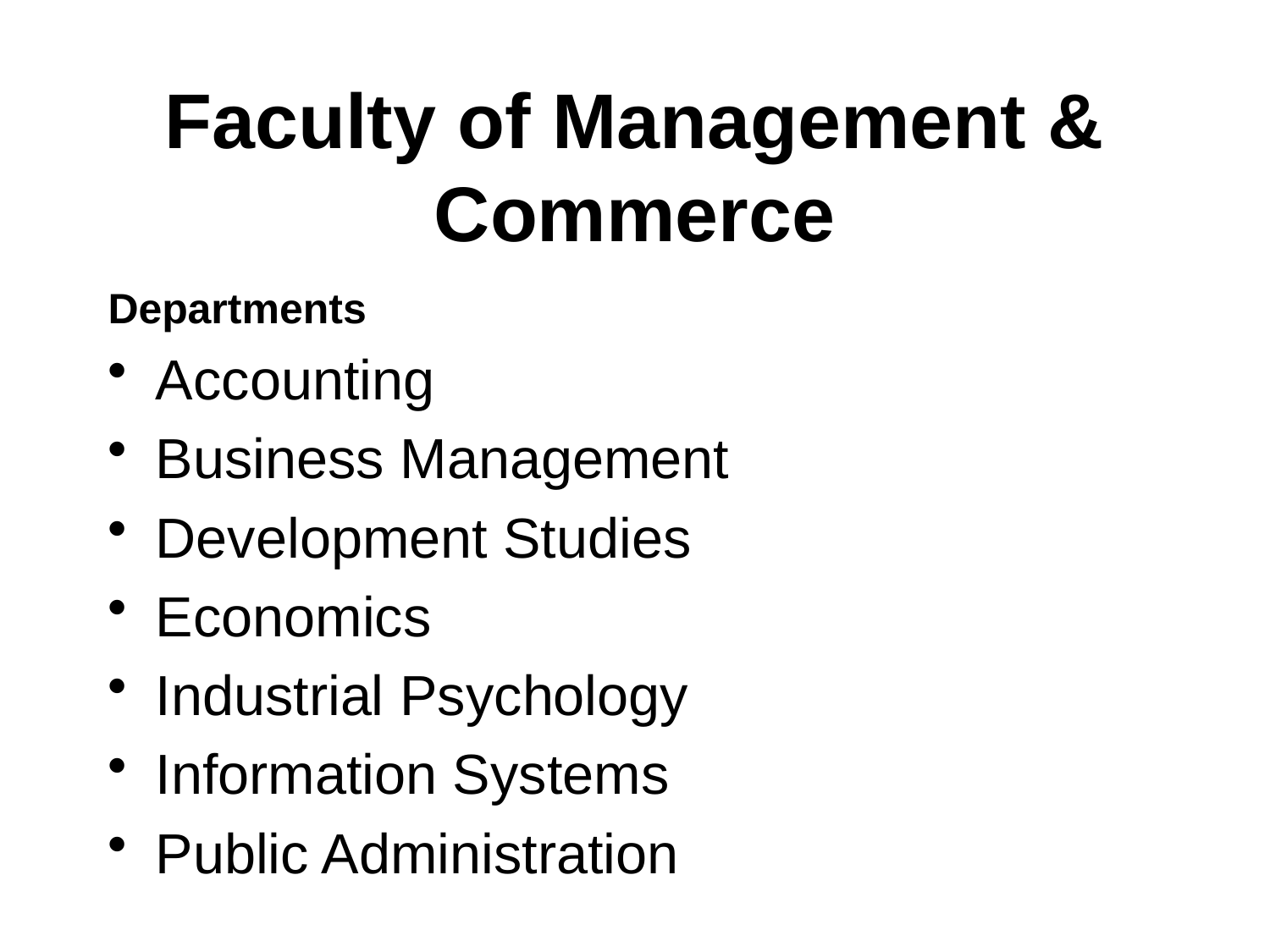

# Faculty of Management & Commerce
Departments
Accounting
Business Management
Development Studies
Economics
Industrial Psychology
Information Systems
Public Administration